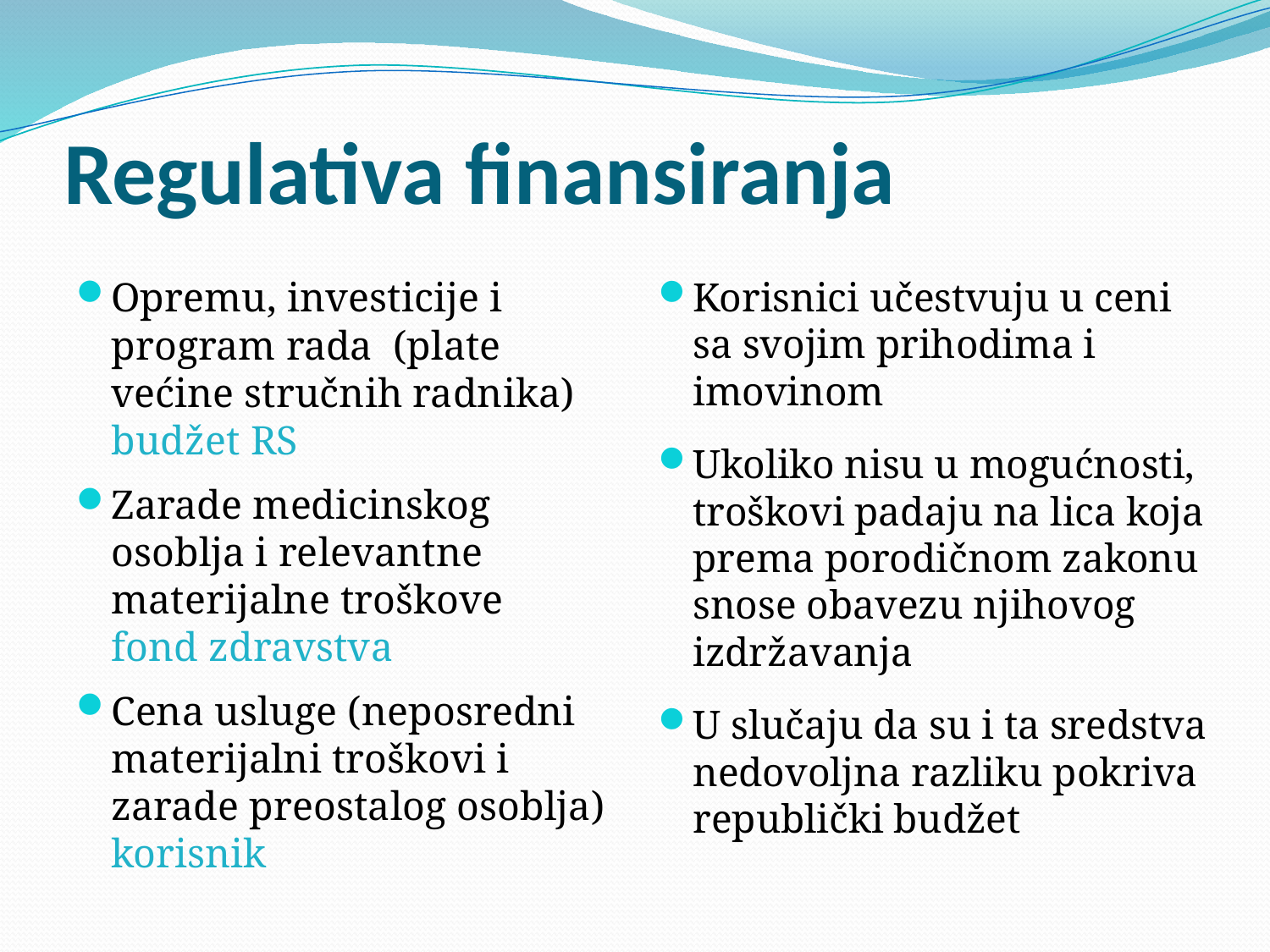

# Regulativa finansiranja
Opremu, investicije i  program rada  (plate većine stručnih radnika)  budžet RS
Zarade medicinskog osoblja i relevantne materijalne troškove     fond zdravstva
Cena usluge (neposredni materijalni troškovi i zarade preostalog osoblja) korisnik
Korisnici učestvuju u ceni sa svojim prihodima i imovinom
Ukoliko nisu u mogućnosti, troškovi padaju na lica koja prema porodičnom zakonu snose obavezu njihovog izdržavanja
U slučaju da su i ta sredstva nedovoljna razliku pokriva republički budžet